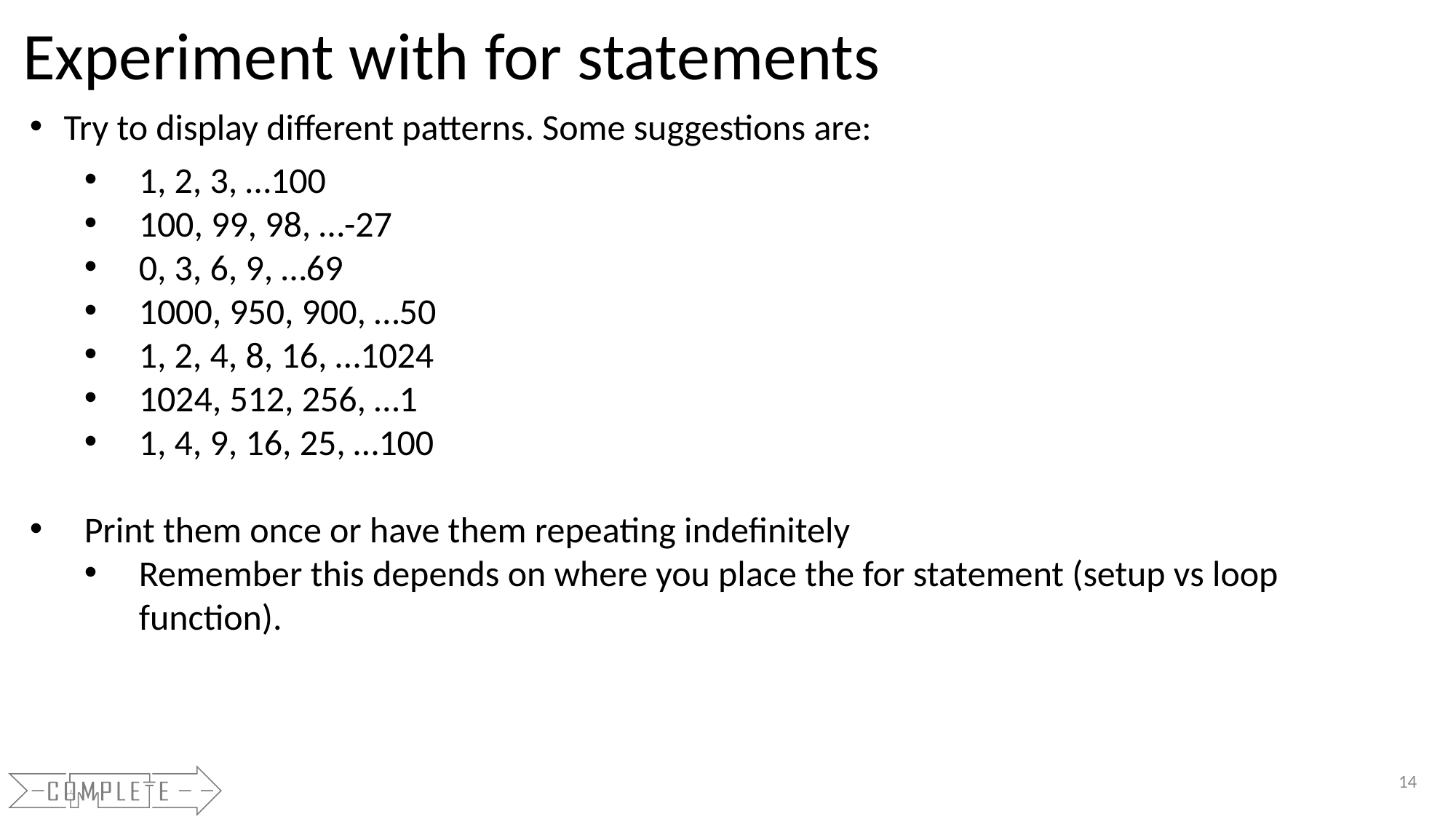

Experiment with for statements
Try to display different patterns. Some suggestions are:
1, 2, 3, …100
100, 99, 98, …-27
0, 3, 6, 9, …69
1000, 950, 900, …50
1, 2, 4, 8, 16, …1024
1024, 512, 256, …1
1, 4, 9, 16, 25, …100

Print them once or have them repeating indefinitely
Remember this depends on where you place the for statement (setup vs loop function).

14